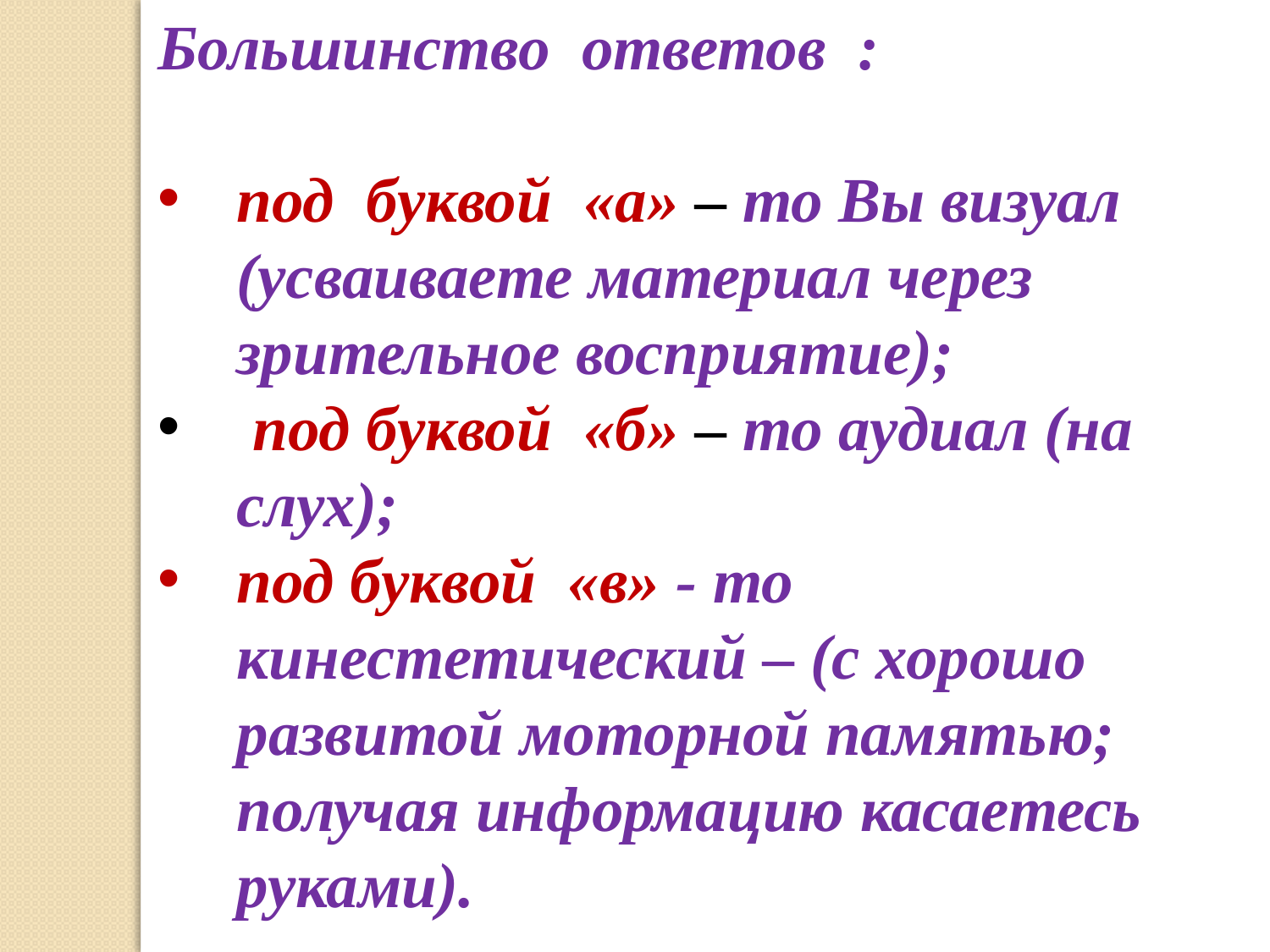

Большинство  ответов  :

под  буквой  «а» – то Вы визуал  (усваиваете материал через зрительное восприятие);
 под буквой  «б» – то аудиал (на слух);
под буквой  «в» - то кинестетический – (с хорошо развитой моторной памятью; получая информацию касаетесь руками).